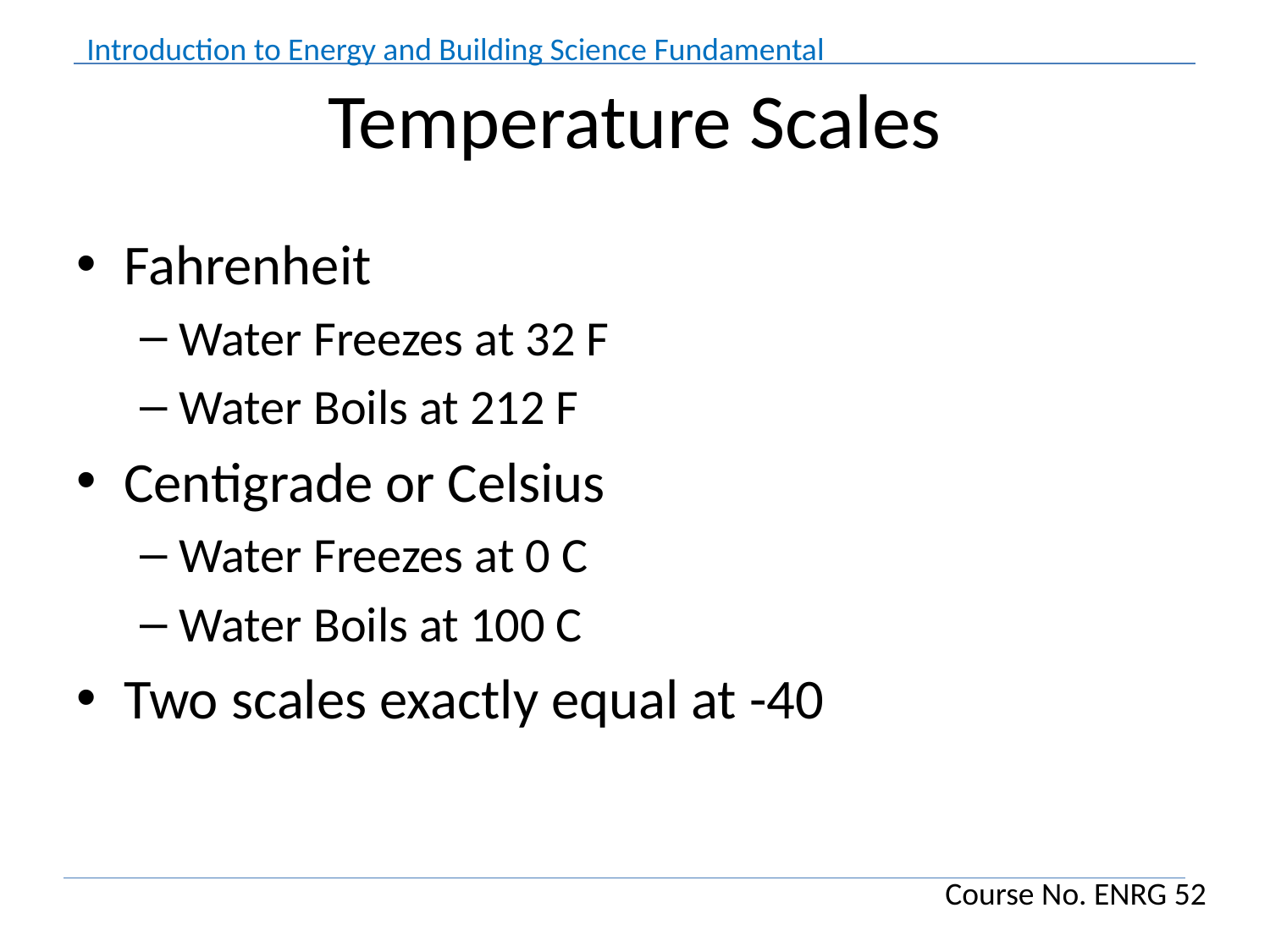

# Temperature Scales
Fahrenheit
Water Freezes at 32 F
Water Boils at 212 F
Centigrade or Celsius
Water Freezes at 0 C
Water Boils at 100 C
Two scales exactly equal at -40